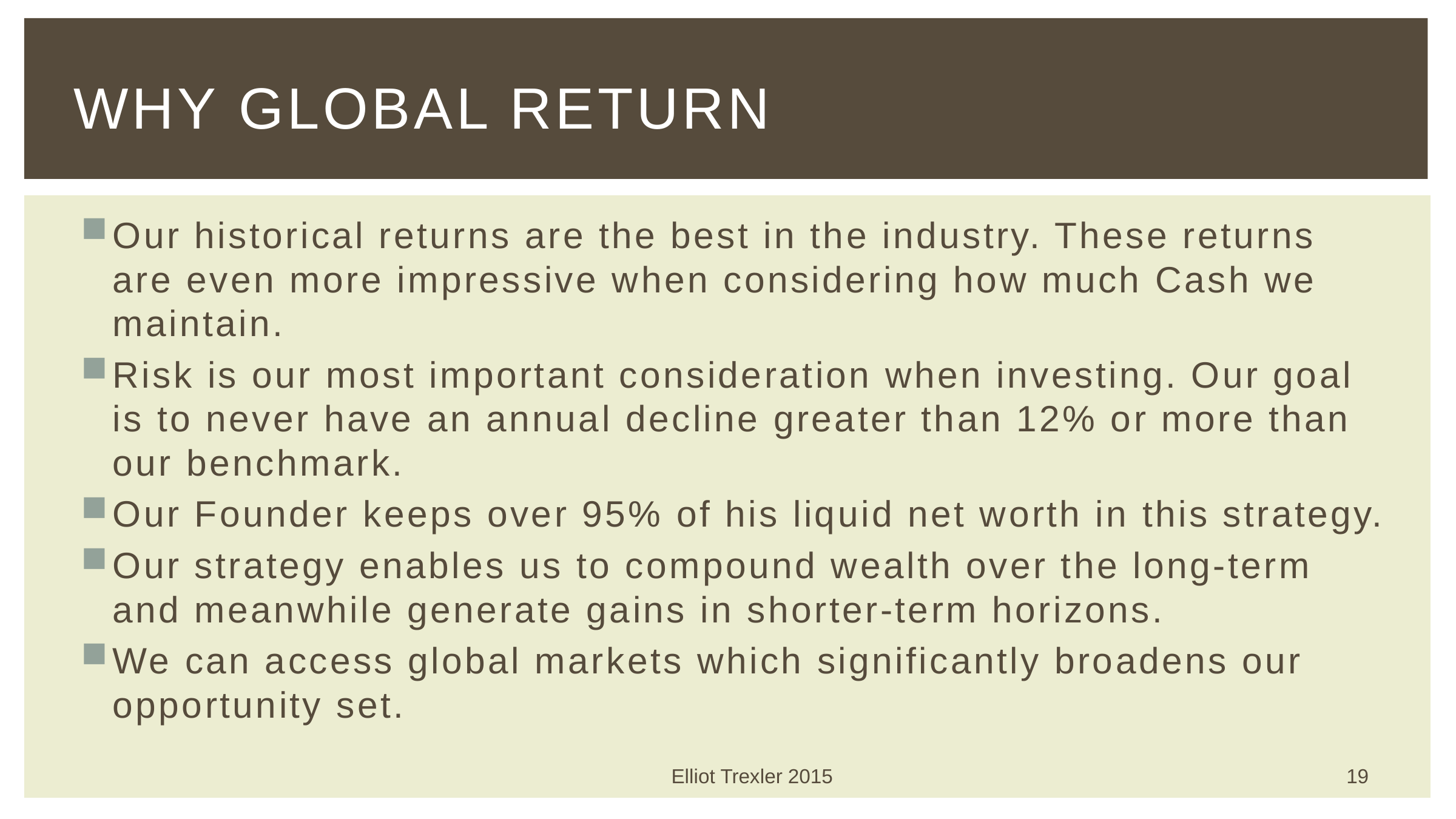

# Why global return
Our historical returns are the best in the industry. These returns are even more impressive when considering how much Cash we maintain.
Risk is our most important consideration when investing. Our goal is to never have an annual decline greater than 12% or more than our benchmark.
Our Founder keeps over 95% of his liquid net worth in this strategy.
Our strategy enables us to compound wealth over the long-term and meanwhile generate gains in shorter-term horizons.
We can access global markets which significantly broadens our opportunity set.

19
Elliot Trexler 2015